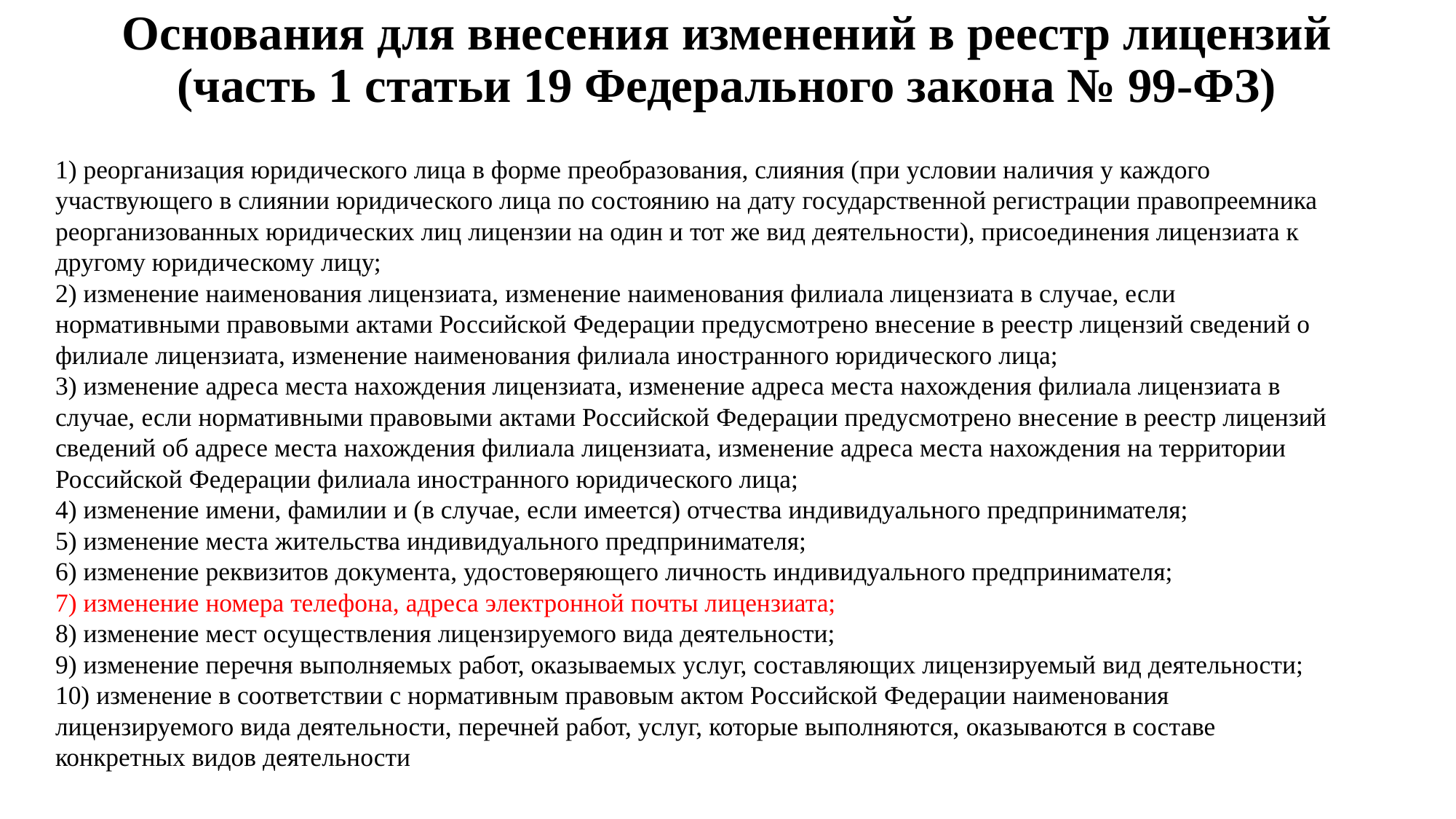

# Основания для внесения изменений в реестр лицензий (часть 1 статьи 19 Федерального закона № 99-ФЗ)
1) реорганизация юридического лица в форме преобразования, слияния (при условии наличия у каждого участвующего в слиянии юридического лица по состоянию на дату государственной регистрации правопреемника реорганизованных юридических лиц лицензии на один и тот же вид деятельности), присоединения лицензиата к другому юридическому лицу;
2) изменение наименования лицензиата, изменение наименования филиала лицензиата в случае, если нормативными правовыми актами Российской Федерации предусмотрено внесение в реестр лицензий сведений о филиале лицензиата, изменение наименования филиала иностранного юридического лица;
3) изменение адреса места нахождения лицензиата, изменение адреса места нахождения филиала лицензиата в случае, если нормативными правовыми актами Российской Федерации предусмотрено внесение в реестр лицензий сведений об адресе места нахождения филиала лицензиата, изменение адреса места нахождения на территории Российской Федерации филиала иностранного юридического лица;
4) изменение имени, фамилии и (в случае, если имеется) отчества индивидуального предпринимателя;
5) изменение места жительства индивидуального предпринимателя;
6) изменение реквизитов документа, удостоверяющего личность индивидуального предпринимателя;
7) изменение номера телефона, адреса электронной почты лицензиата;
8) изменение мест осуществления лицензируемого вида деятельности;
9) изменение перечня выполняемых работ, оказываемых услуг, составляющих лицензируемый вид деятельности;
10) изменение в соответствии с нормативным правовым актом Российской Федерации наименования лицензируемого вида деятельности, перечней работ, услуг, которые выполняются, оказываются в составе конкретных видов деятельности